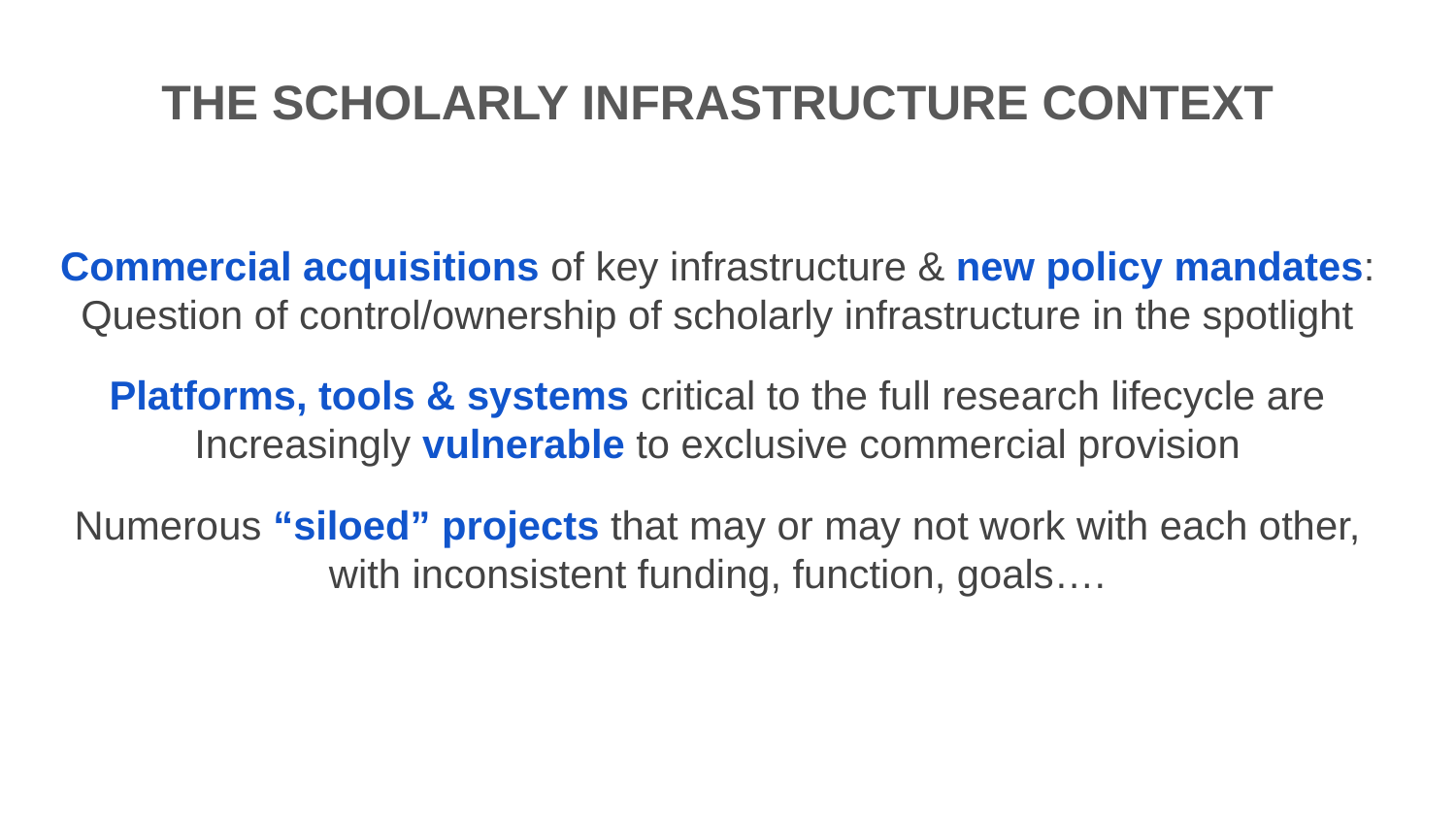

THE SCHOLARLY INFRASTRUCTURE CONTEXT
Commercial acquisitions of key infrastructure & new policy mandates:
Question of control/ownership of scholarly infrastructure in the spotlight
Platforms, tools & systems critical to the full research lifecycle are
Increasingly vulnerable to exclusive commercial provision
Numerous “siloed” projects that may or may not work with each other, with inconsistent funding, function, goals….